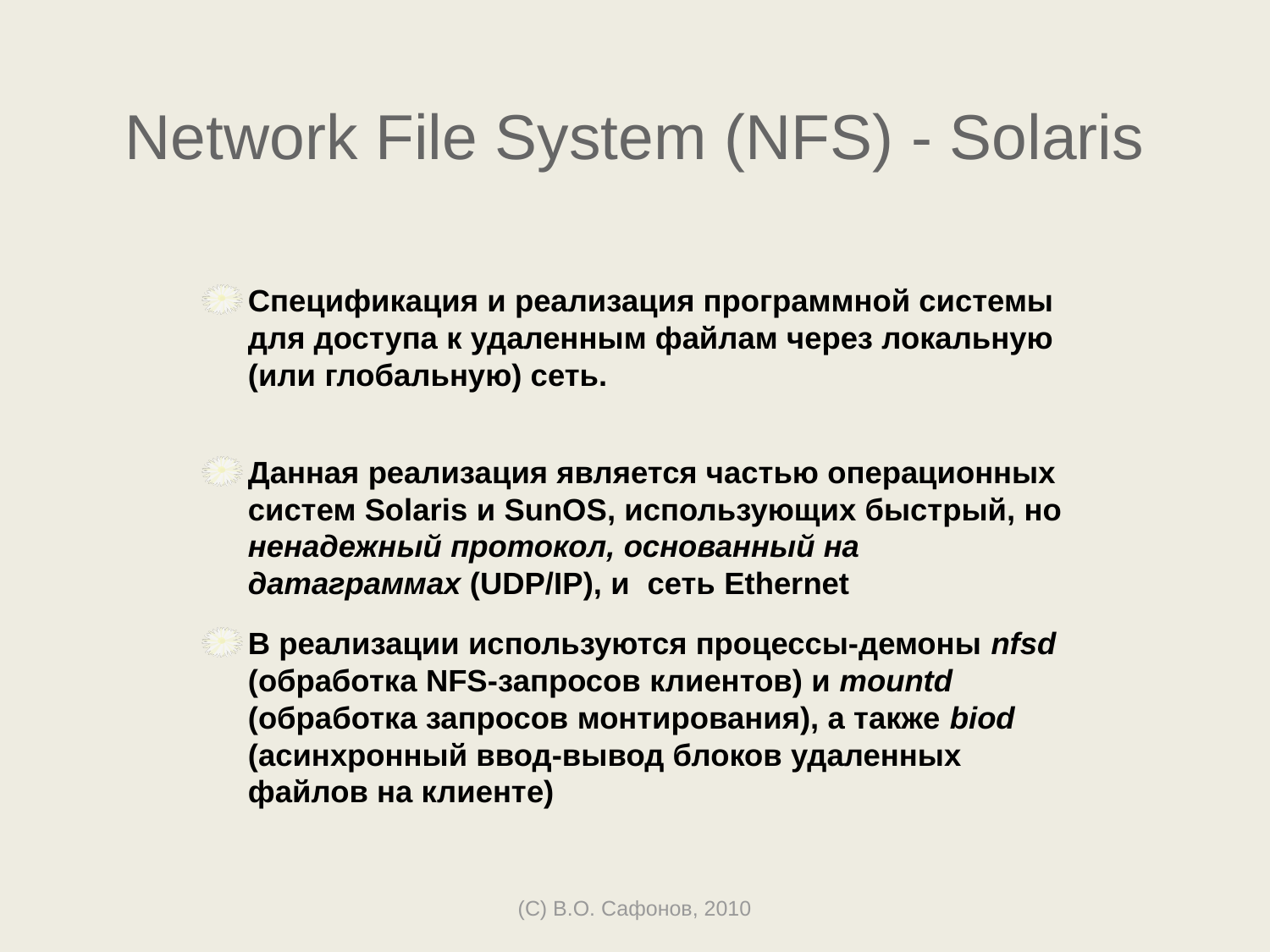

# Network File System (NFS) - Solaris
Спецификация и реализация программной системы для доступа к удаленным файлам через локальную (или глобальную) сеть.
Данная реализация является частью операционных систем Solaris и SunOS, использующих быстрый, но ненадежный протокол, основанный на датаграммах (UDP/IP), и  сеть Ethernet
В реализации используются процессы-демоны nfsd (обработка NFS-запросов клиентов) и mountd (обработка запросов монтирования), а также biod (асинхронный ввод-вывод блоков удаленных файлов на клиенте)

(C) В.О. Сафонов, 2010